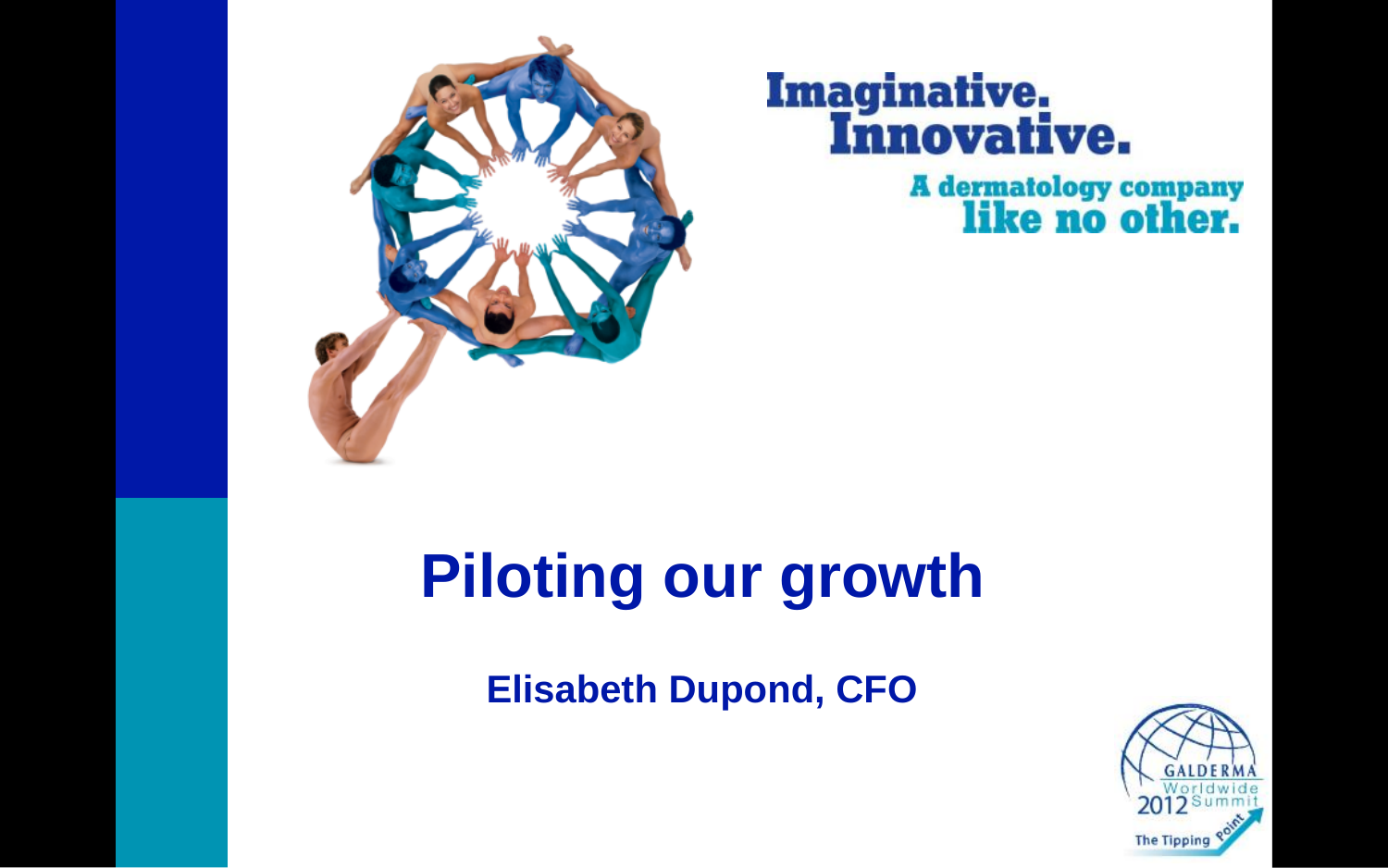

# Piloting our growth
Elisabeth Dupond, CFO